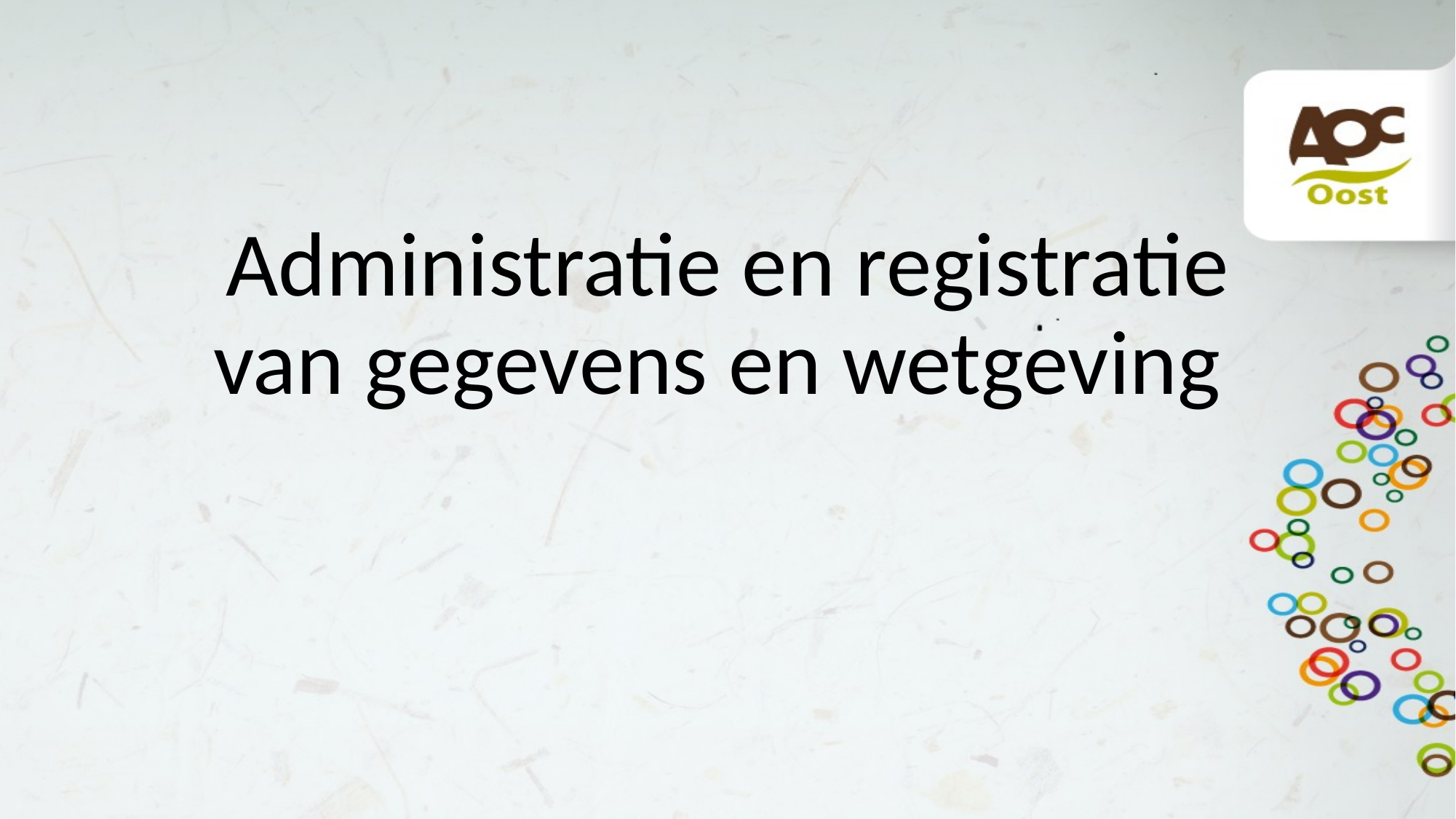

# Administratie en registratie van gegevens en wetgeving